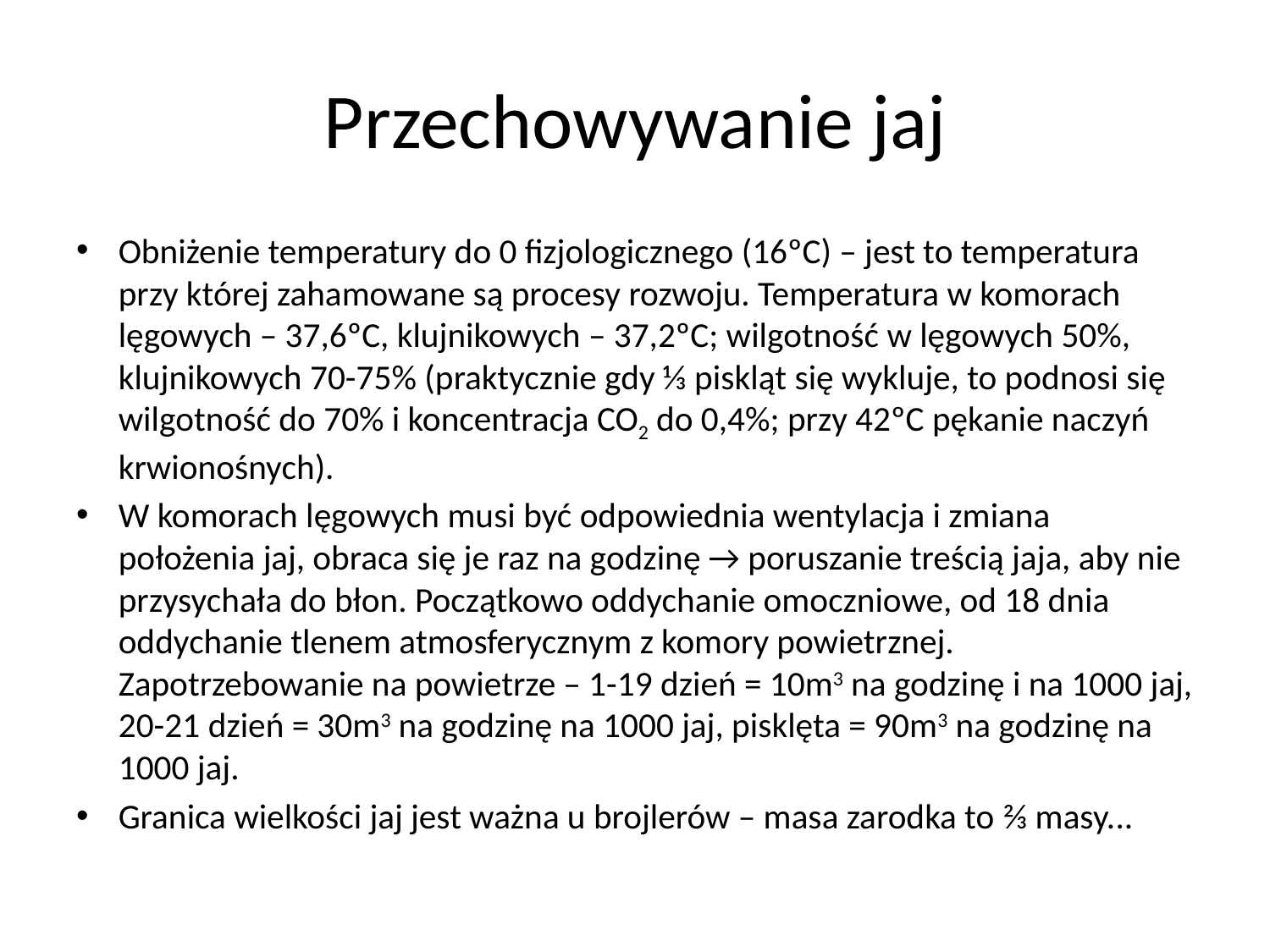

# Przechowywanie jaj
Obniżenie temperatury do 0 fizjologicznego (16ºC) – jest to temperatura przy której zahamowane są procesy rozwoju. Temperatura w komorach lęgowych – 37,6ºC, klujnikowych – 37,2ºC; wilgotność w lęgowych 50%, klujnikowych 70-75% (praktycznie gdy ⅓ piskląt się wykluje, to podnosi się wilgotność do 70% i koncentracja CO2 do 0,4%; przy 42ºC pękanie naczyń krwionośnych).
W komorach lęgowych musi być odpowiednia wentylacja i zmiana położenia jaj, obraca się je raz na godzinę → poruszanie treścią jaja, aby nie przysychała do błon. Początkowo oddychanie omoczniowe, od 18 dnia oddychanie tlenem atmosferycznym z komory powietrznej. Zapotrzebowanie na powietrze – 1-19 dzień = 10m3 na godzinę i na 1000 jaj, 20-21 dzień = 30m3 na godzinę na 1000 jaj, pisklęta = 90m3 na godzinę na 1000 jaj.
Granica wielkości jaj jest ważna u brojlerów – masa zarodka to ⅔ masy...